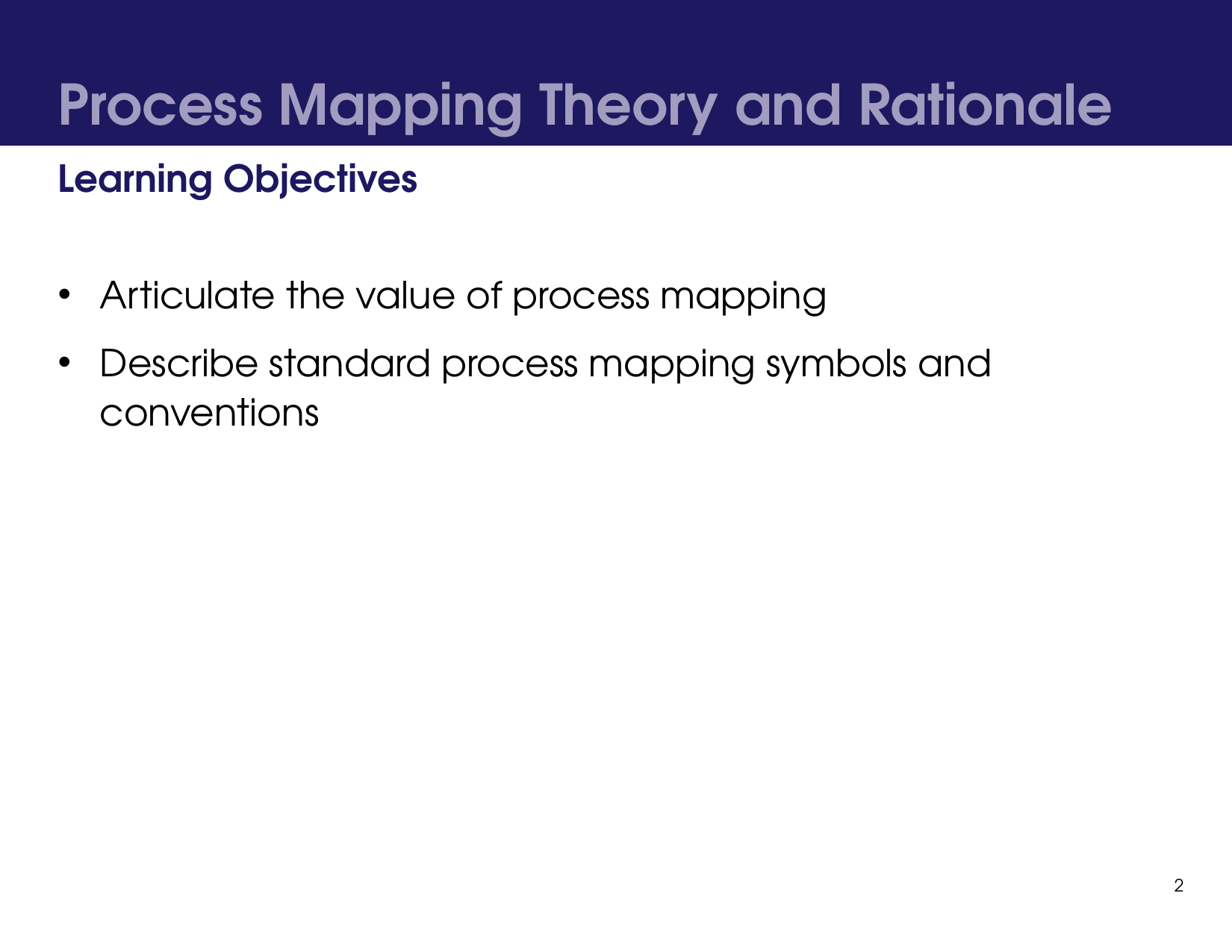

# Process Mapping Theory and Rationale
Learning Objectives
Articulate the value of process mapping
Describe standard process mapping symbols and conventions
2